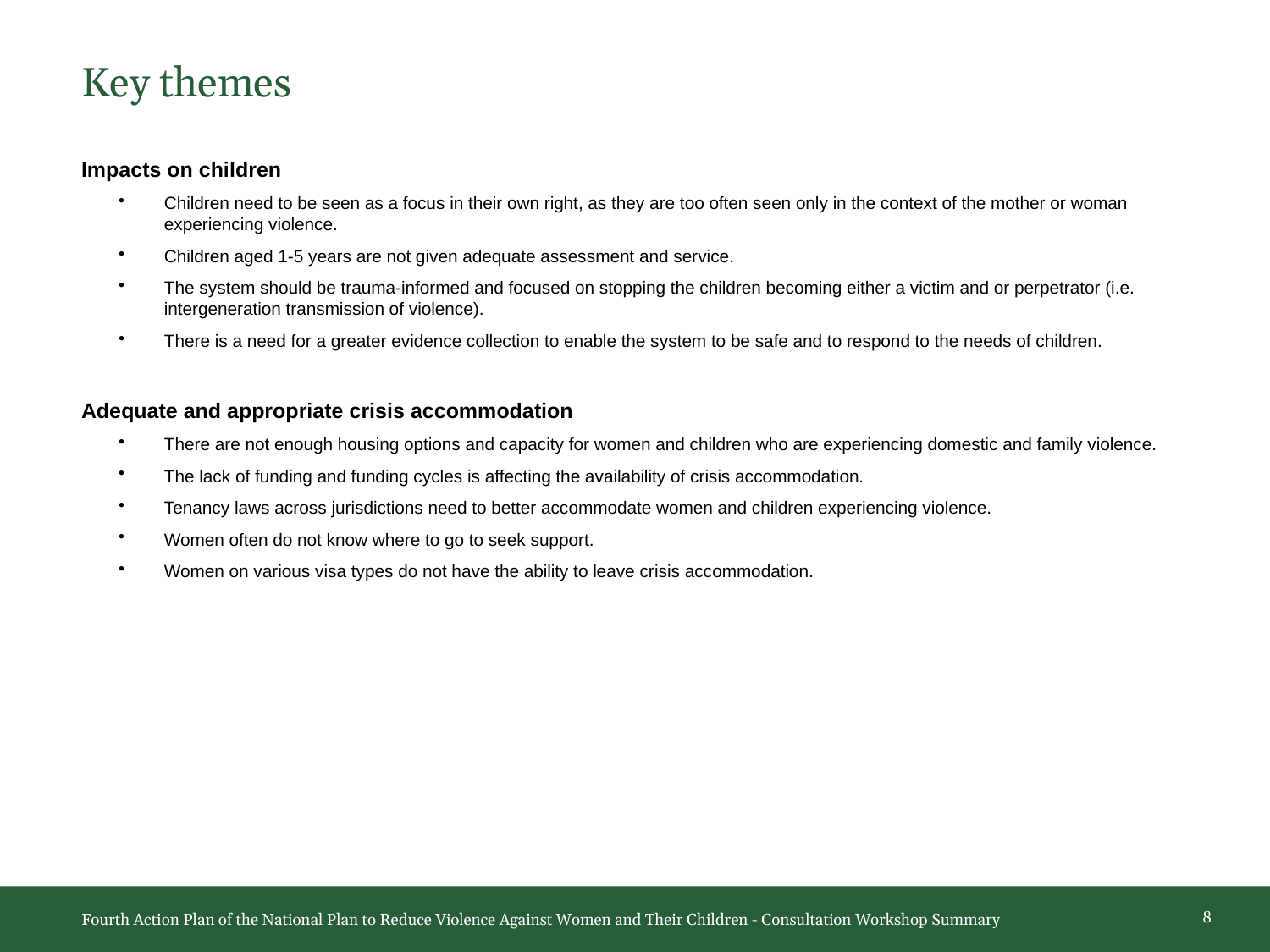

# Key themes
Impacts on children
Children need to be seen as a focus in their own right, as they are too often seen only in the context of the mother or woman experiencing violence.
Children aged 1-5 years are not given adequate assessment and service.
The system should be trauma-informed and focused on stopping the children becoming either a victim and or perpetrator (i.e. intergeneration transmission of violence).
There is a need for a greater evidence collection to enable the system to be safe and to respond to the needs of children.

Adequate and appropriate crisis accommodation
There are not enough housing options and capacity for women and children who are experiencing domestic and family violence.
The lack of funding and funding cycles is affecting the availability of crisis accommodation.
Tenancy laws across jurisdictions need to better accommodate women and children experiencing violence.
Women often do not know where to go to seek support.
Women on various visa types do not have the ability to leave crisis accommodation.

8
Fourth Action Plan of the National Plan to Reduce Violence Against Women and Their Children - Consultation Workshop Summary